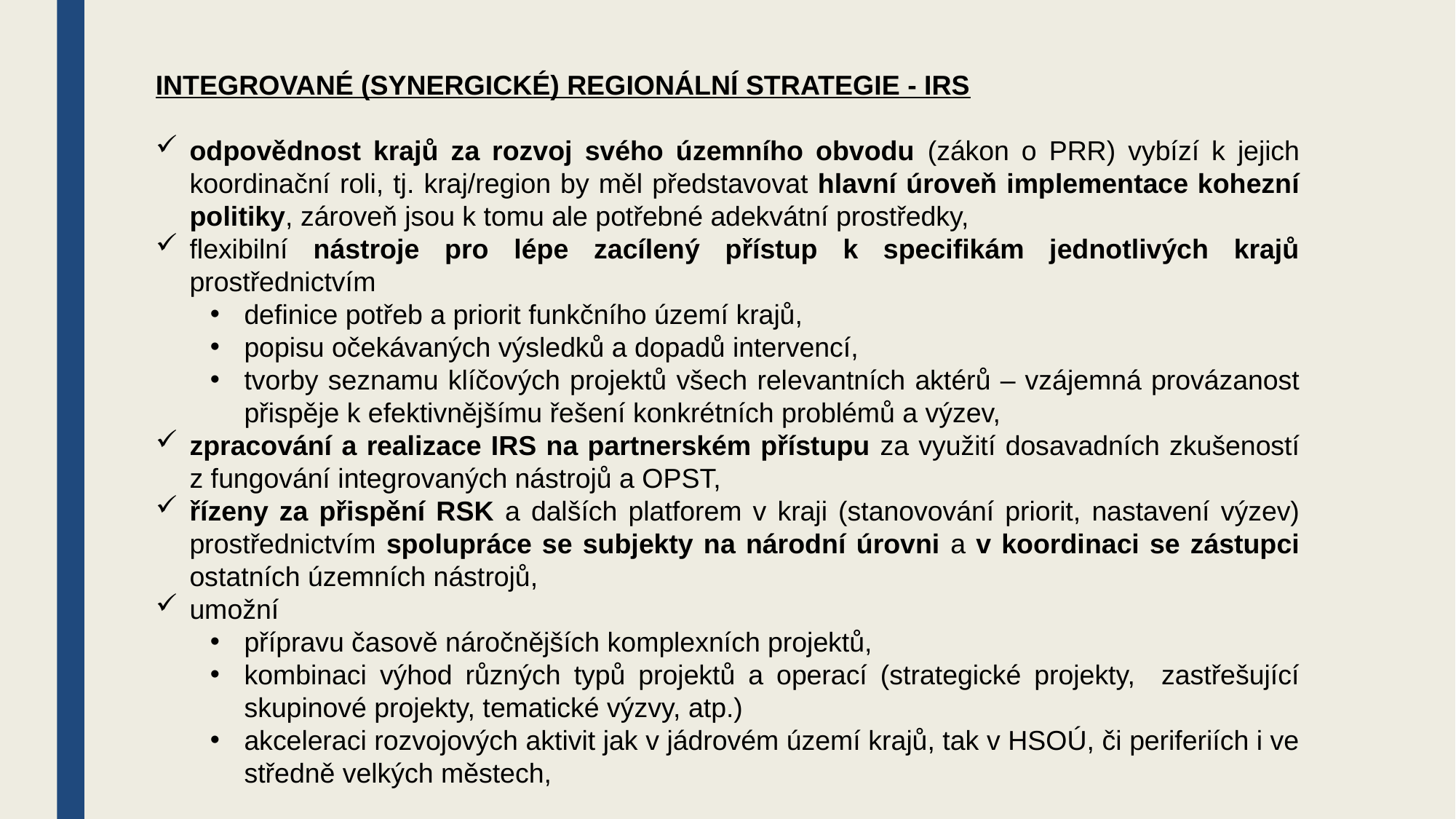

INTEGROVANÉ (SYNERGICKÉ) REGIONÁLNÍ STRATEGIE - IRS

odpovědnost krajů za rozvoj svého územního obvodu (zákon o PRR) vybízí k jejich koordinační roli, tj. kraj/region by měl představovat hlavní úroveň implementace kohezní politiky, zároveň jsou k tomu ale potřebné adekvátní prostředky,
flexibilní nástroje pro lépe zacílený přístup k specifikám jednotlivých krajů prostřednictvím
definice potřeb a priorit funkčního území krajů,
popisu očekávaných výsledků a dopadů intervencí,
tvorby seznamu klíčových projektů všech relevantních aktérů – vzájemná provázanost přispěje k efektivnějšímu řešení konkrétních problémů a výzev,
zpracování a realizace IRS na partnerském přístupu za využití dosavadních zkušeností z fungování integrovaných nástrojů a OPST,
řízeny za přispění RSK a dalších platforem v kraji (stanovování priorit, nastavení výzev) prostřednictvím spolupráce se subjekty na národní úrovni a v koordinaci se zástupci ostatních územních nástrojů,
umožní
přípravu časově náročnějších komplexních projektů,
kombinaci výhod různých typů projektů a operací (strategické projekty,  zastřešující skupinové projekty, tematické výzvy, atp.)
akceleraci rozvojových aktivit jak v jádrovém území krajů, tak v HSOÚ, či periferiích i ve středně velkých městech,